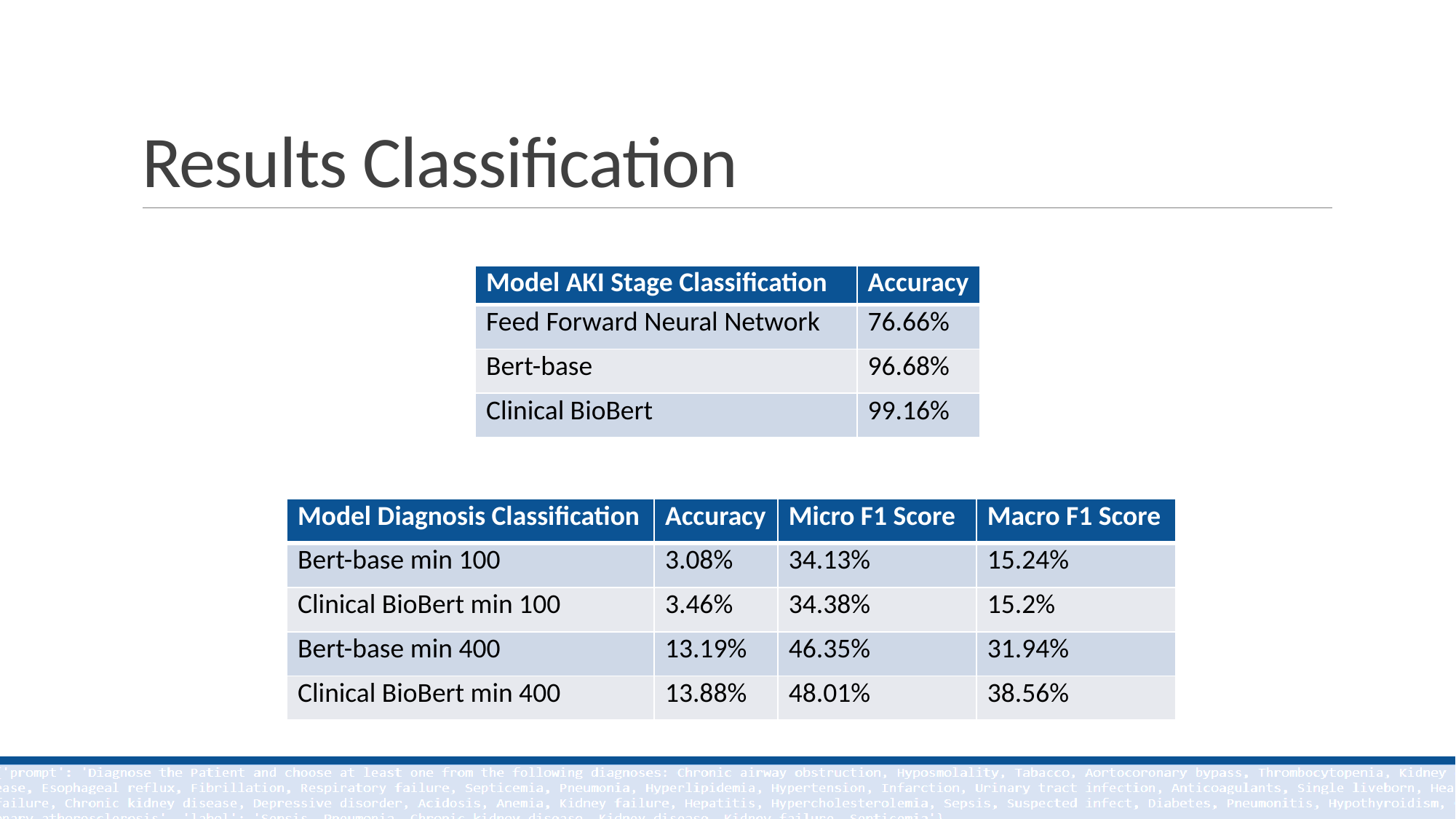

# Results Classification
| Model AKI Stage Classification | Accuracy |
| --- | --- |
| Feed Forward Neural Network | 76.66% |
| Bert-base | 96.68% |
| Clinical BioBert | 99.16% |
| Model Diagnosis Classification | Accuracy | Micro F1 Score | Macro F1 Score |
| --- | --- | --- | --- |
| Bert-base min 100 | 3.08% | 34.13% | 15.24% |
| Clinical BioBert min 100 | 3.46% | 34.38% | 15.2% |
| Bert-base min 400 | 13.19% | 46.35% | 31.94% |
| Clinical BioBert min 400 | 13.88% | 48.01% | 38.56% |